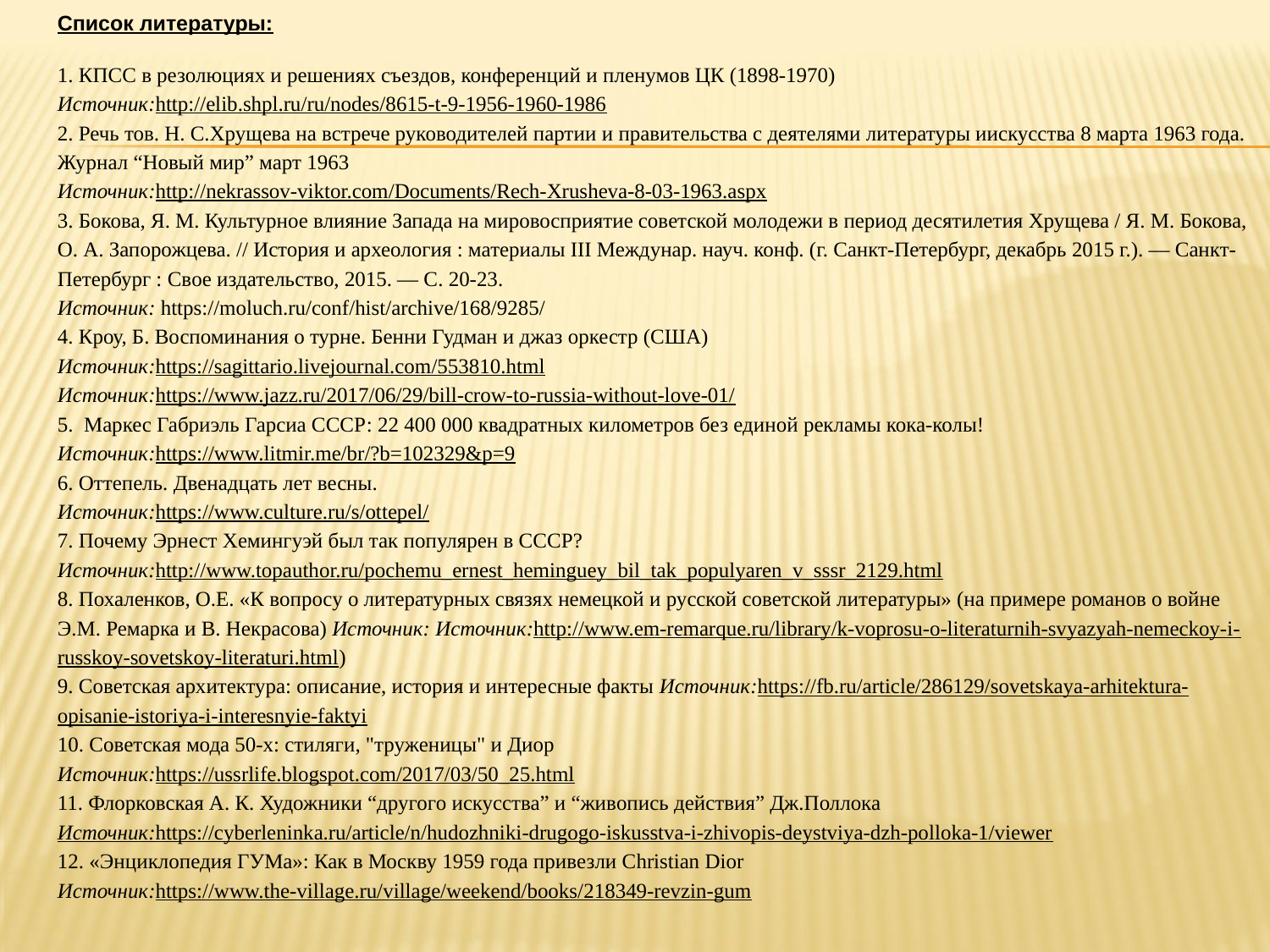

Список литературы:

1. КПСС в резолюциях и решениях съездов, конференций и пленумов ЦК (1898-1970)
Источник:http://elib.shpl.ru/ru/nodes/8615-t-9-1956-1960-1986
2. Речь тов. Н. С.Хрущева на встрече руководителей партии и правительства с деятелями литературы иискусства 8 марта 1963 года. Журнал “Новый мир” март 1963
Источник:http://nekrassov-viktor.com/Documents/Rech-Xrusheva-8-03-1963.aspx
3. Бокова, Я. М. Культурное влияние Запада на мировосприятие советской молодежи в период десятилетия Хрущева / Я. М. Бокова, О. А. Запорожцева. // История и археология : материалы III Междунар. науч. конф. (г. Санкт-Петербург, декабрь 2015 г.). — Санкт-Петербург : Свое издательство, 2015. — С. 20-23.
Источник: https://moluch.ru/conf/hist/archive/168/9285/
4. Кроу, Б. Воспоминания о турне. Бенни Гудман и джаз оркестр (США)
Источник:https://sagittario.livejournal.com/553810.html
Источник:https://www.jazz.ru/2017/06/29/bill-crow-to-russia-without-love-01/
5.  Маркес Габриэль Гарсиа СССР: 22 400 000 квадратных километров без единой рекламы кока-колы!
Источник:https://www.litmir.me/br/?b=102329&p=9
6. Оттепель. Двенадцать лет весны.
Источник:https://www.culture.ru/s/ottepel/
7. Почему Эрнест Хемингуэй был так популярен в СССР?
Источник:http://www.topauthor.ru/pochemu_ernest_heminguey_bil_tak_populyaren_v_sssr_2129.html
8. Похаленков, О.Е. «К вопросу о литературных связях немецкой и русской советской литературы» (на примере романов о войне Э.М. Ремарка и В. Некрасова) Источник: Источник:http://www.em-remarque.ru/library/k-voprosu-o-literaturnih-svyazyah-nemeckoy-i-russkoy-sovetskoy-literaturi.html)
9. Советская архитектура: описание, история и интересные факты Источник:https://fb.ru/article/286129/sovetskaya-arhitektura-opisanie-istoriya-i-interesnyie-faktyi
10. Советская мода 50-х: стиляги, "труженицы" и Диор
Источник:https://ussrlife.blogspot.com/2017/03/50_25.html
11. Флорковская А. К. Художники “другого искусства” и “живопись действия” Дж.Поллока
Источник:https://cyberleninka.ru/article/n/hudozhniki-drugogo-iskusstva-i-zhivopis-deystviya-dzh-polloka-1/viewer
12. «Энциклопедия ГУМа»: Как в Москву 1959 года привезли Christian Dior
Источник:https://www.the-village.ru/village/weekend/books/218349-revzin-gum